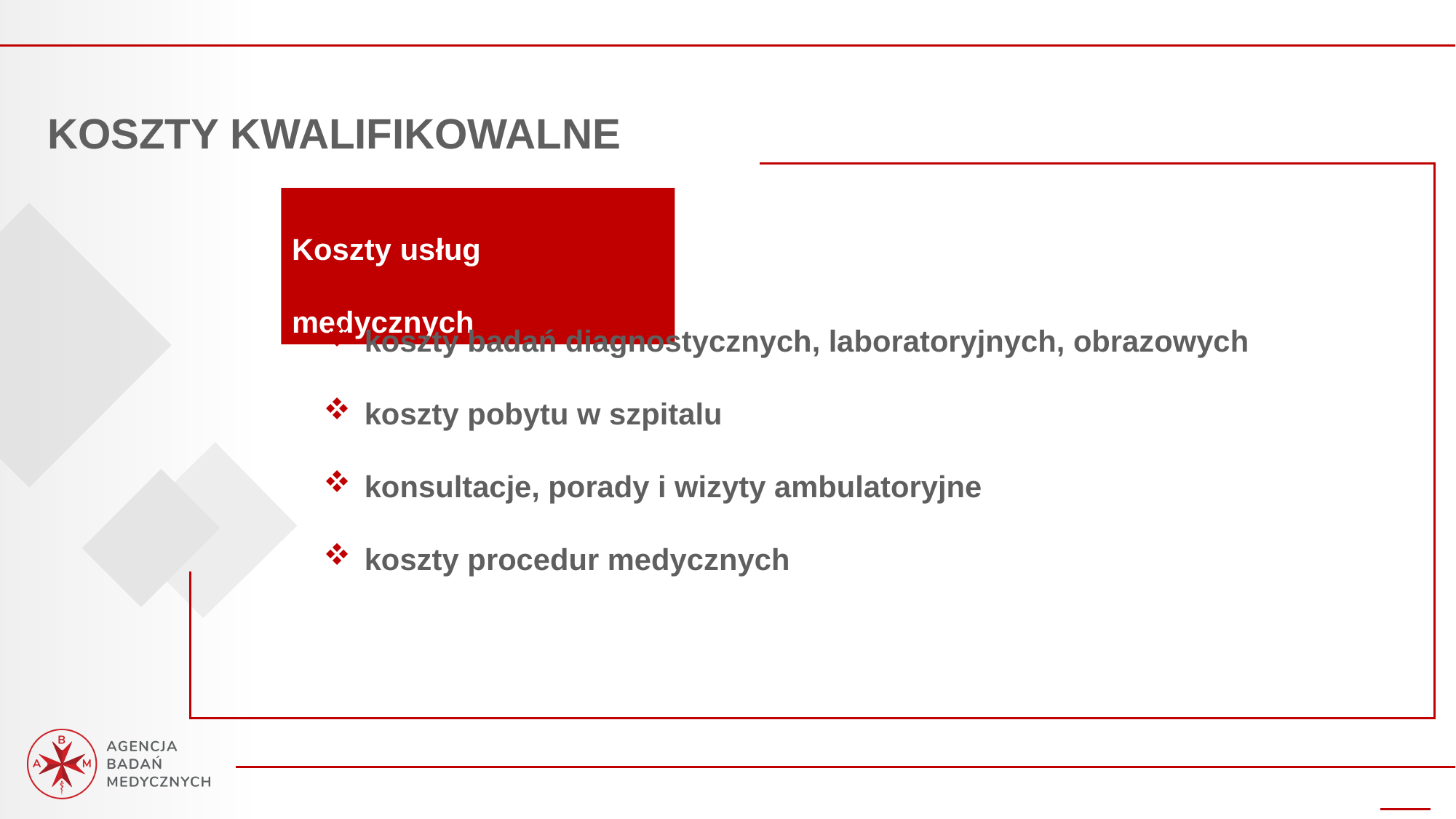

KOSZTY KWALIFIKOWALNE

Koszty usług medycznych

koszty badań diagnostycznych, laboratoryjnych, obrazowych
koszty pobytu w szpitalu
konsultacje, porady i wizyty ambulatoryjne
koszty procedur medycznych